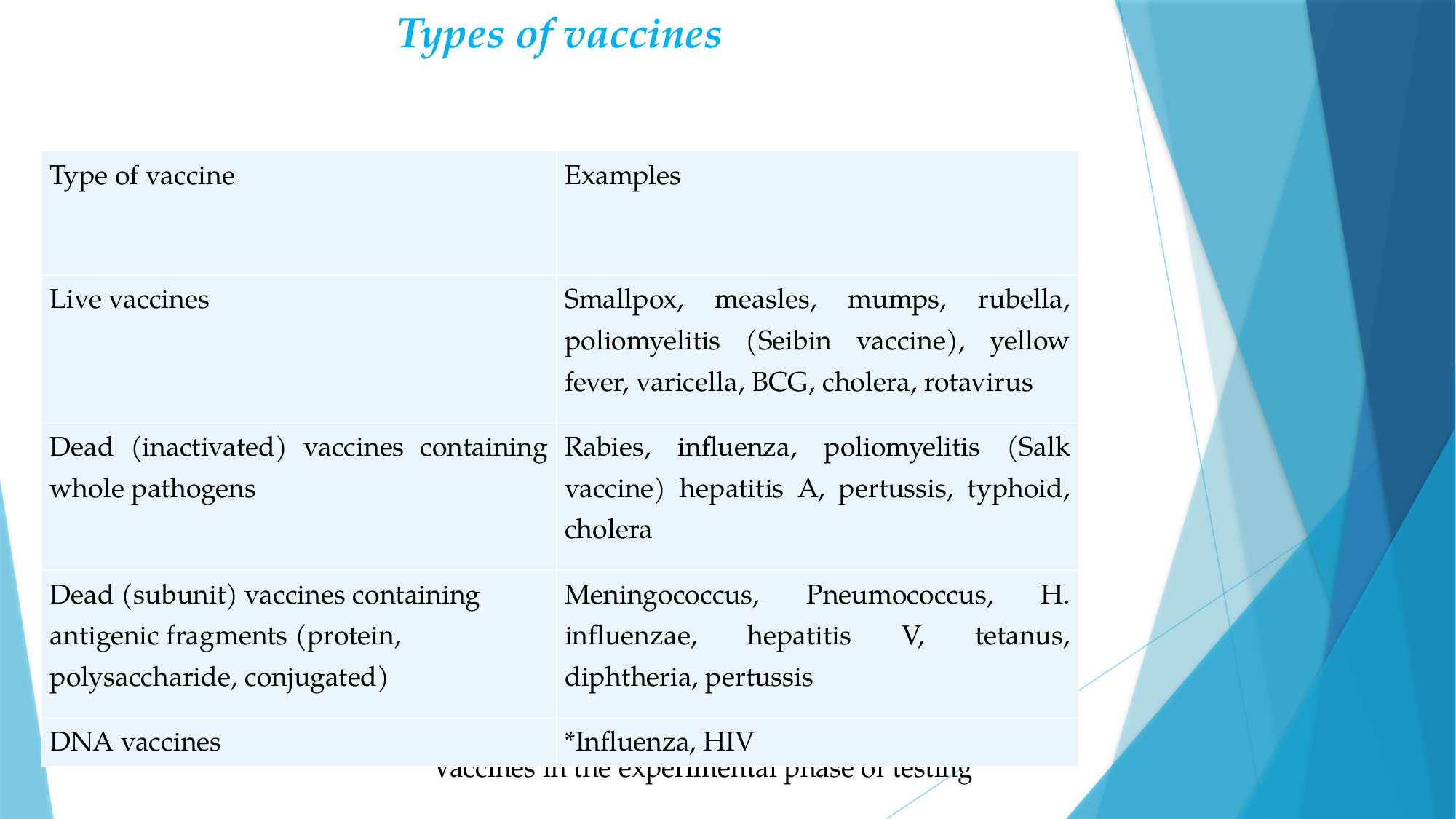

Types of vaccines
| Type of vaccine | Examples |
| --- | --- |
| Live vaccines | Smallpox, measles, mumps, rubella, poliomyelitis (Seibin vaccine), yellow fever, varicella, BCG, cholera, rotavirus |
| Dead (inactivated) vaccines containing whole pathogens | Rabies, influenza, poliomyelitis (Salk vaccine) hepatitis A, pertussis, typhoid, cholera |
| Dead (subunit) vaccines containing antigenic fragments (protein, polysaccharide, conjugated) | Meningococcus, Pneumococcus, H. influenzae, hepatitis V, tetanus, diphtheria, pertussis |
| DNA vaccines | \*Influenza, HIV |
* Vaccines in the experimental phase of testing